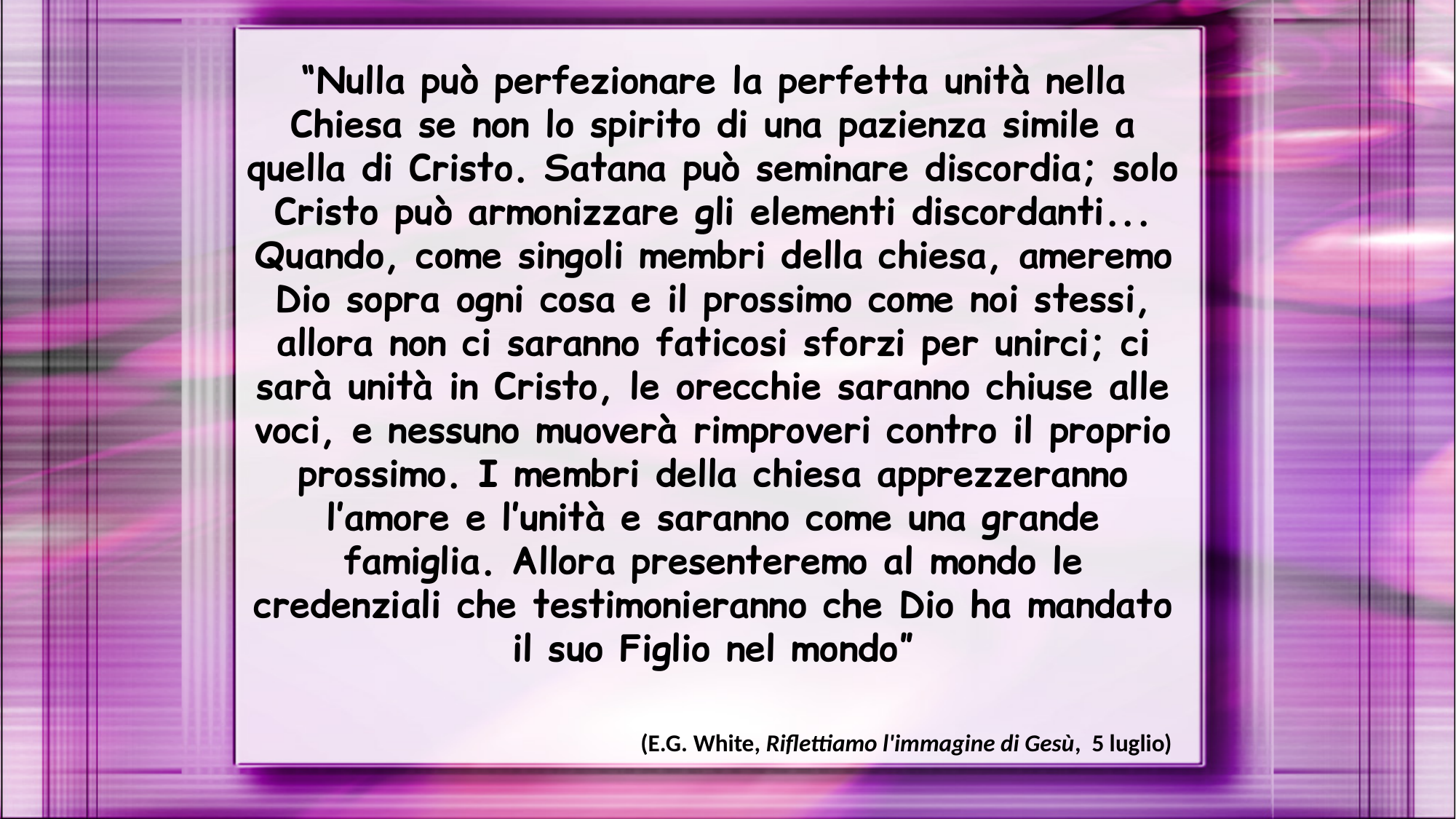

“Nulla può perfezionare la perfetta unità nella Chiesa se non lo spirito di una pazienza simile a quella di Cristo. Satana può seminare discordia; solo Cristo può armonizzare gli elementi discordanti... Quando, come singoli membri della chiesa, ameremo Dio sopra ogni cosa e il prossimo come noi stessi, allora non ci saranno faticosi sforzi per unirci; ci sarà unità in Cristo, le orecchie saranno chiuse alle voci, e nessuno muoverà rimproveri contro il proprio prossimo. I membri della chiesa apprezzeranno l’amore e l’unità e saranno come una grande famiglia. Allora presenteremo al mondo le credenziali che testimonieranno che Dio ha mandato il suo Figlio nel mondo”
(E.G. White, Riflettiamo l'immagine di Gesù,  5 luglio)